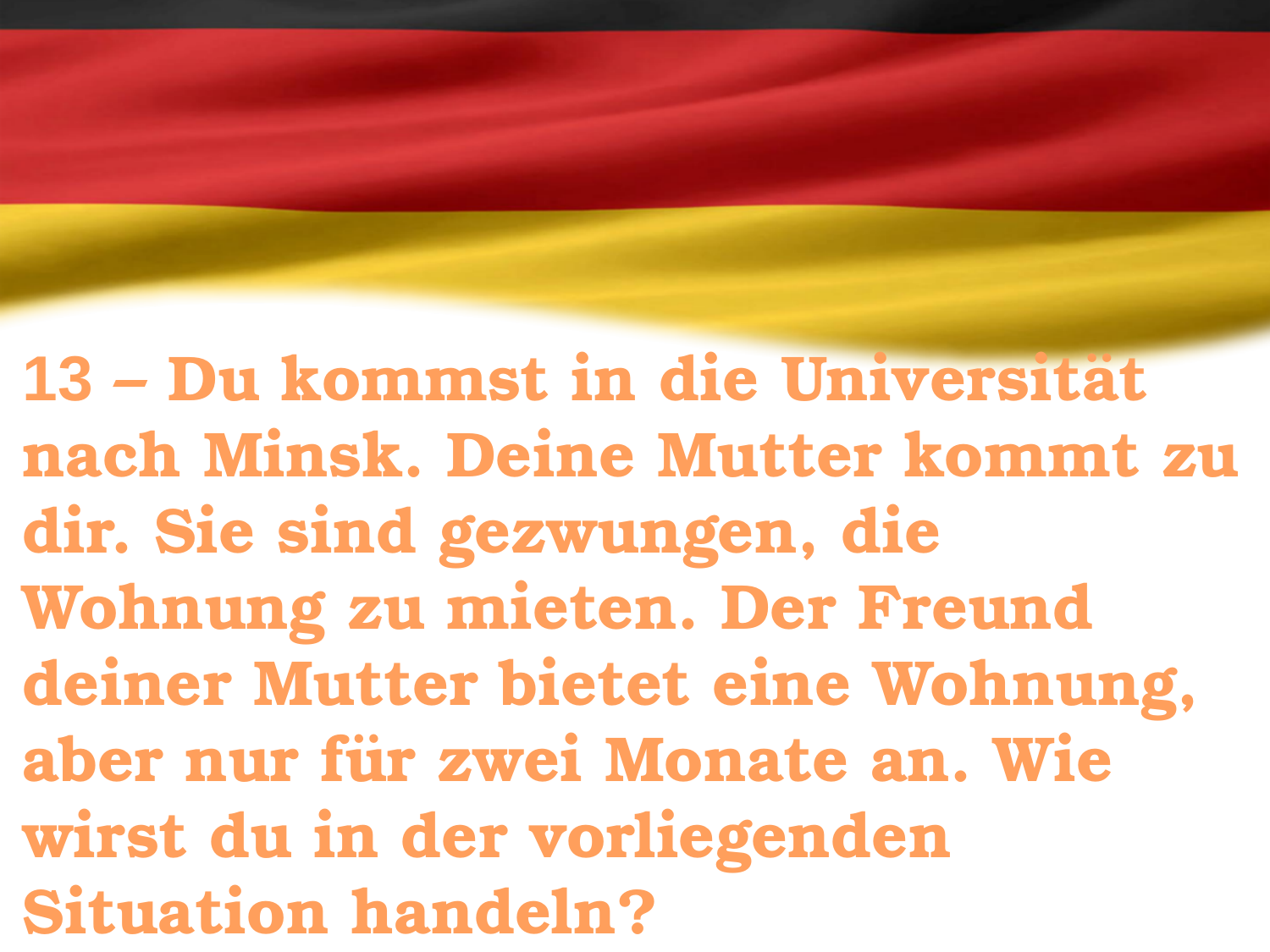

13 – Du kommst in die Universität nach Minsk. Deine Mutter kommt zu dir. Sie sind gezwungen, die Wohnung zu mieten. Der Freund deiner Mutter bietet eine Wohnung, aber nur für zwei Monate an. Wie wirst du in der vorliegenden Situation handeln?